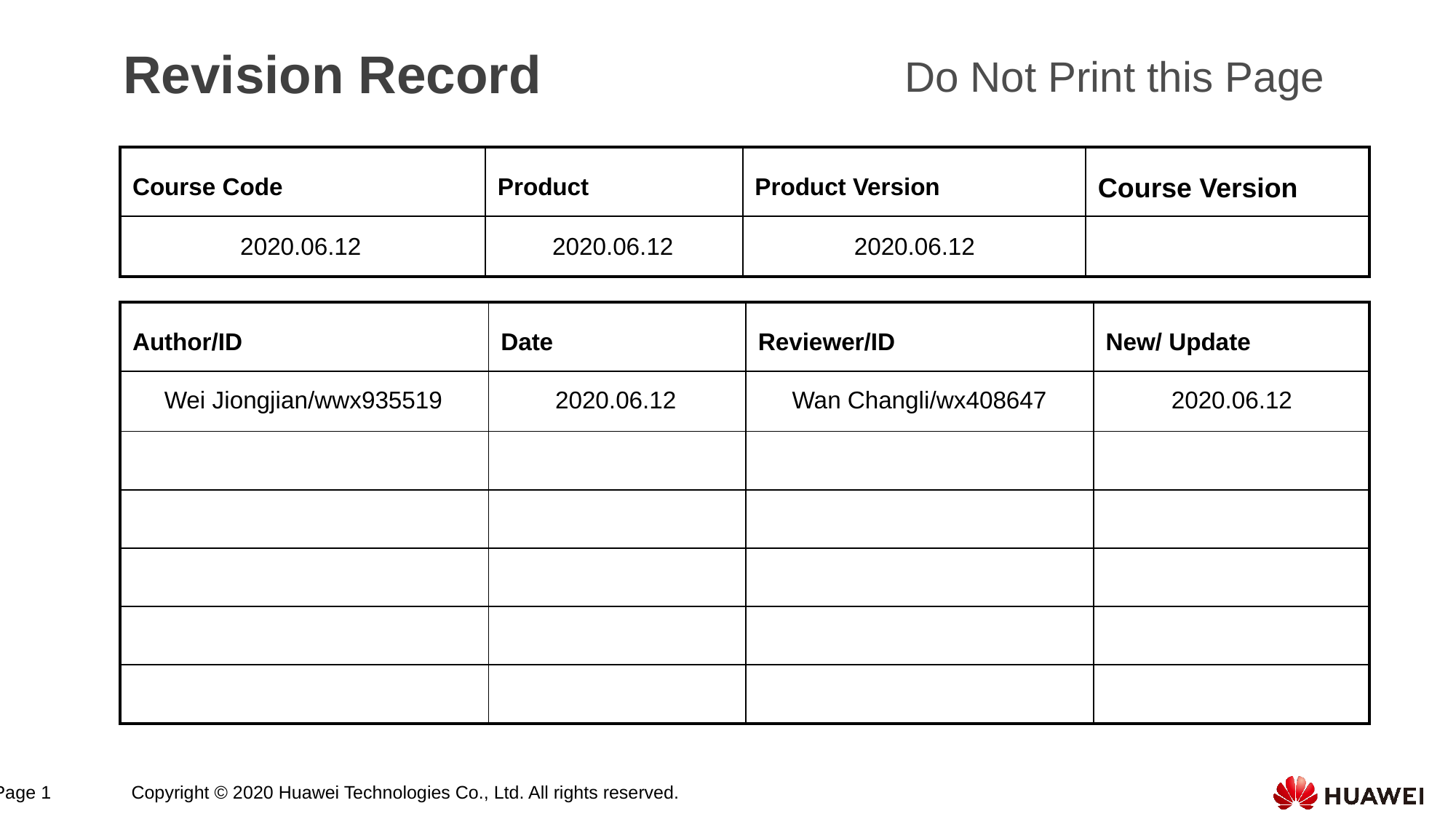

2020.06.12
2020.06.12
2020.06.12

Wei Jiongjian/wwx935519
2020.06.12
Wan Changli/wx408647
2020.06.12